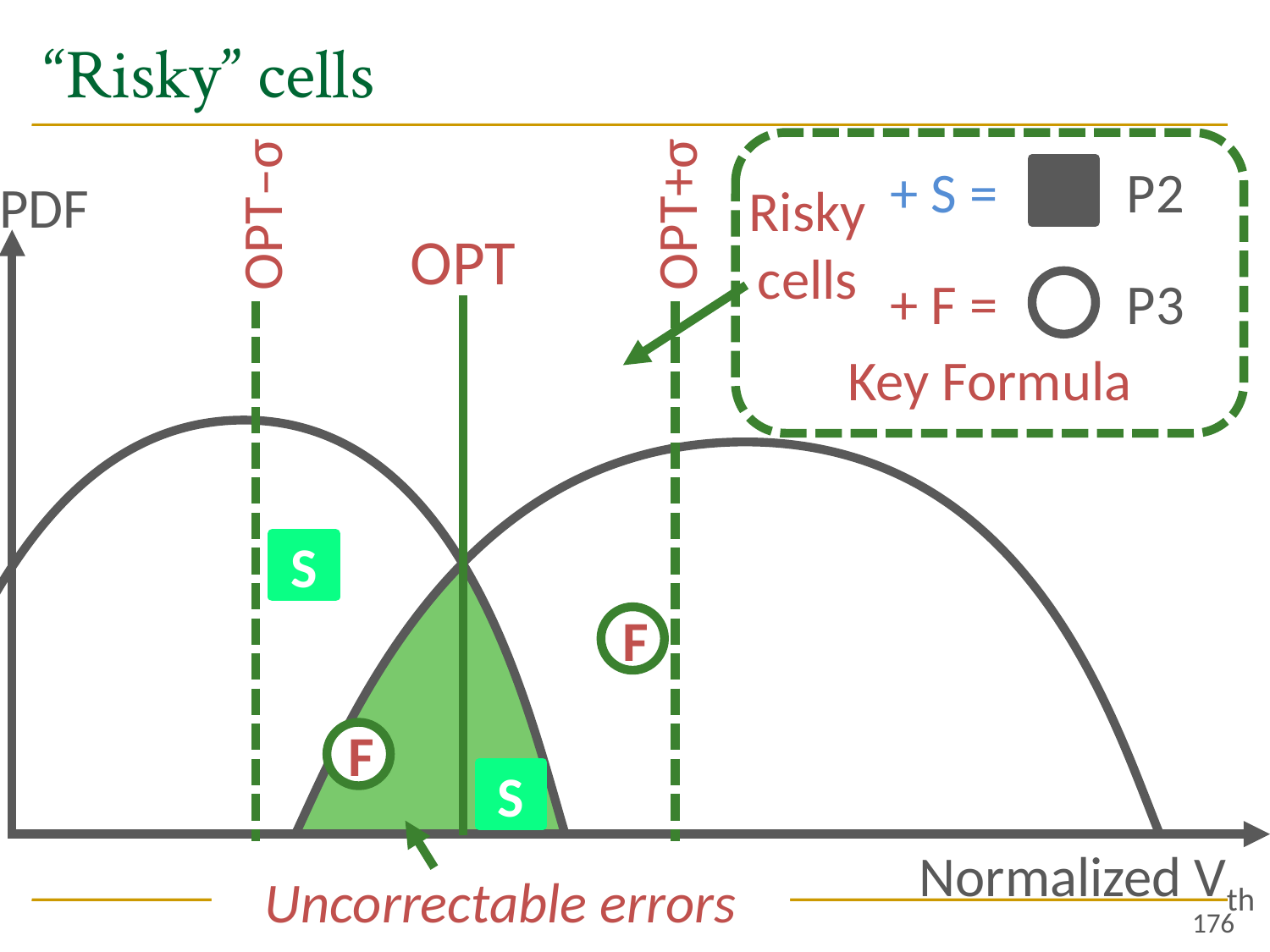

# “Risky” cells
Key Formula
+ S =
P2

OPT–σ
PDF
OPT+σ
Risky cells
OPT
+ F =
P3

S

F
F
S
Normalized Vth
Uncorrectable errors
176